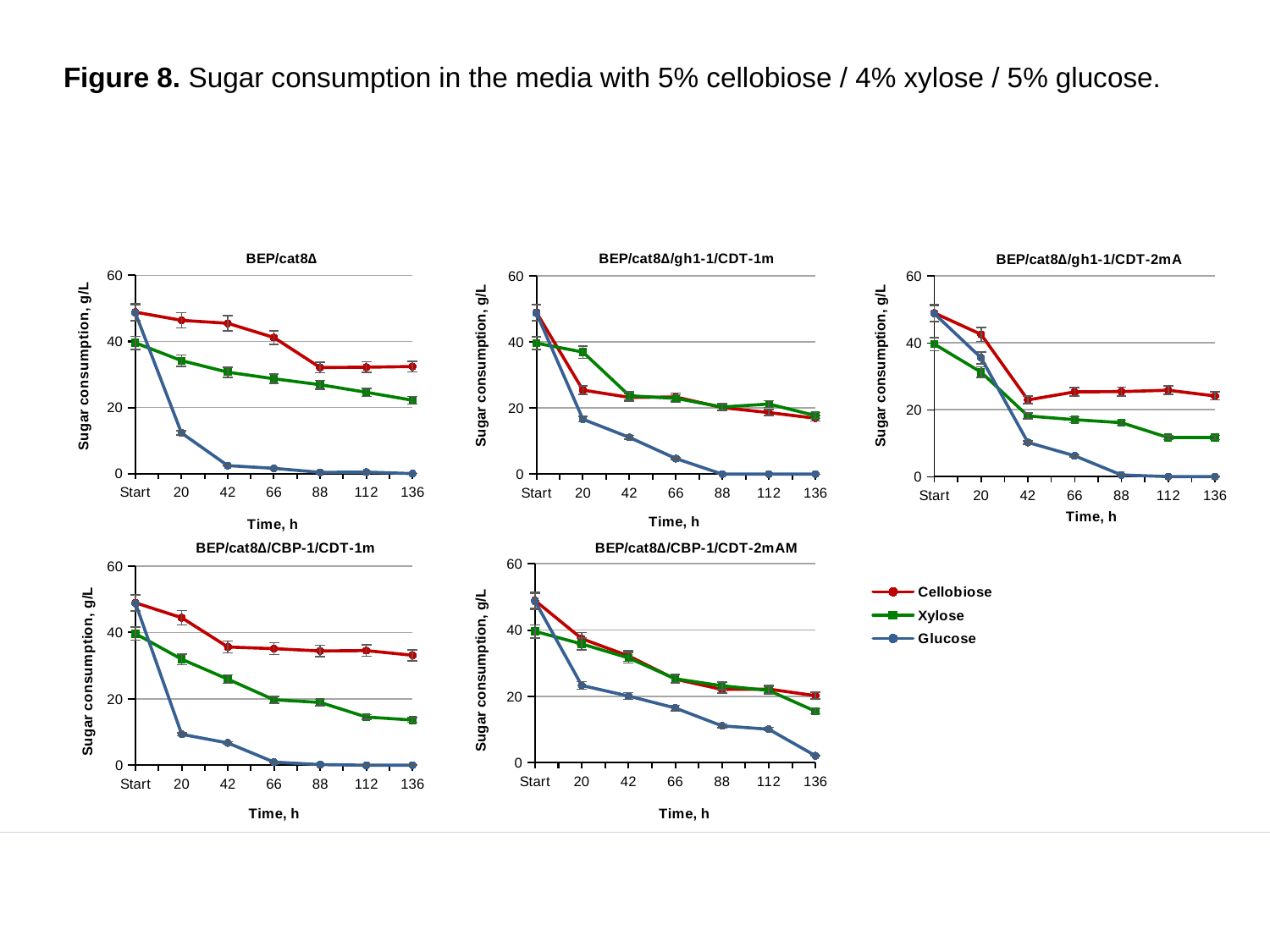

# Figure 8. Sugar consumption in the media with 5% cellobiose / 4% xylose / 5% glucose.

### Chart: BEP/cat8∆/gh1-1/CDT-1m

| Category | Cellobiose | Xylose | Glucose |
|---|---|---|---|
| Start | 48.9 | 39.6 | 48.7 |
| 20 | 25.4 | 36.9 | 16.599999999999998 |
| 42 | 23.2 | 23.700000000000003 | 11.100000000000001 |
| 66 | 23.3 | 22.9 | 4.699999999999999 |
| 88 | 20.1 | 20.299999999999997 | 0.0 |
| 112 | 18.6 | 21.200000000000003 | 0.0 |
| 136 | 16.9 | 17.7 | 0.0 |

### Chart: BEP/cat8∆/gh1-1/CDT-2mA

| Category | Cellobiose | Xylose | Glucose |
|---|---|---|---|
| Start | 48.9 | 39.6 | 48.7 |
| 20 | 42.5 | 31.200000000000003 | 35.5 |
| 42 | 22.9 | 18.1 | 10.2 |
| 66 | 25.299999999999997 | 17.0 | 6.2 |
| 88 | 25.4 | 16.1 | 0.48 |
| 112 | 25.8 | 11.66 | 0.0 |
| 136 | 24.1 | 11.690000000000001 | 0.0 |

### Chart: BEP/cat8∆

| Category | Cellobiose | Xylose | Glucose |
|---|---|---|---|
| Start | 48.9 | 39.6 | 48.7 |
| 20 | 46.4 | 34.2 | 12.3 |
| 42 | 45.5 | 30.7 | 2.4 |
| 66 | 41.2 | 28.700000000000003 | 1.6 |
| 88 | 32.1 | 26.9 | 0.36 |
| 112 | 32.2 | 24.6 | 0.43999999999999995 |
| 136 | 32.400000000000006 | 22.200000000000003 | 0.0 |
Sugar consumption, g/L
Sugar consumption, g/L

### Chart: BEP/cat8∆/CBP-1/CDT-1m

| Category | Cellobiose | Xylose | Glucose |
|---|---|---|---|
| Start | 48.9 | 39.6 | 48.7 |
| 20 | 44.400000000000006 | 31.9 | 9.3 |
| 42 | 35.6 | 25.9 | 6.7 |
| 66 | 35.099999999999994 | 19.7 | 0.9299999999999999 |
| 88 | 34.4 | 18.9 | 0.18 |
| 112 | 34.5 | 14.5 | 0.0 |
| 136 | 33.1 | 13.600000000000001 | 0.0 |

### Chart: BEP/cat8∆/CBP-1/CDT-2mAM

| Category | Cellobiose | Xylose | Glucose |
|---|---|---|---|
| Start | 48.9 | 39.6 | 48.7 |
| 20 | 37.400000000000006 | 35.8 | 23.3 |
| 42 | 32.2 | 31.6 | 20.099999999999998 |
| 66 | 25.2 | 25.299999999999997 | 16.5 |
| 88 | 22.1 | 23.2 | 11.100000000000001 |
| 112 | 22.200000000000003 | 21.8 | 10.1 |
| 136 | 20.2 | 15.5 | 2.1 |
Sugar consumption, g/L